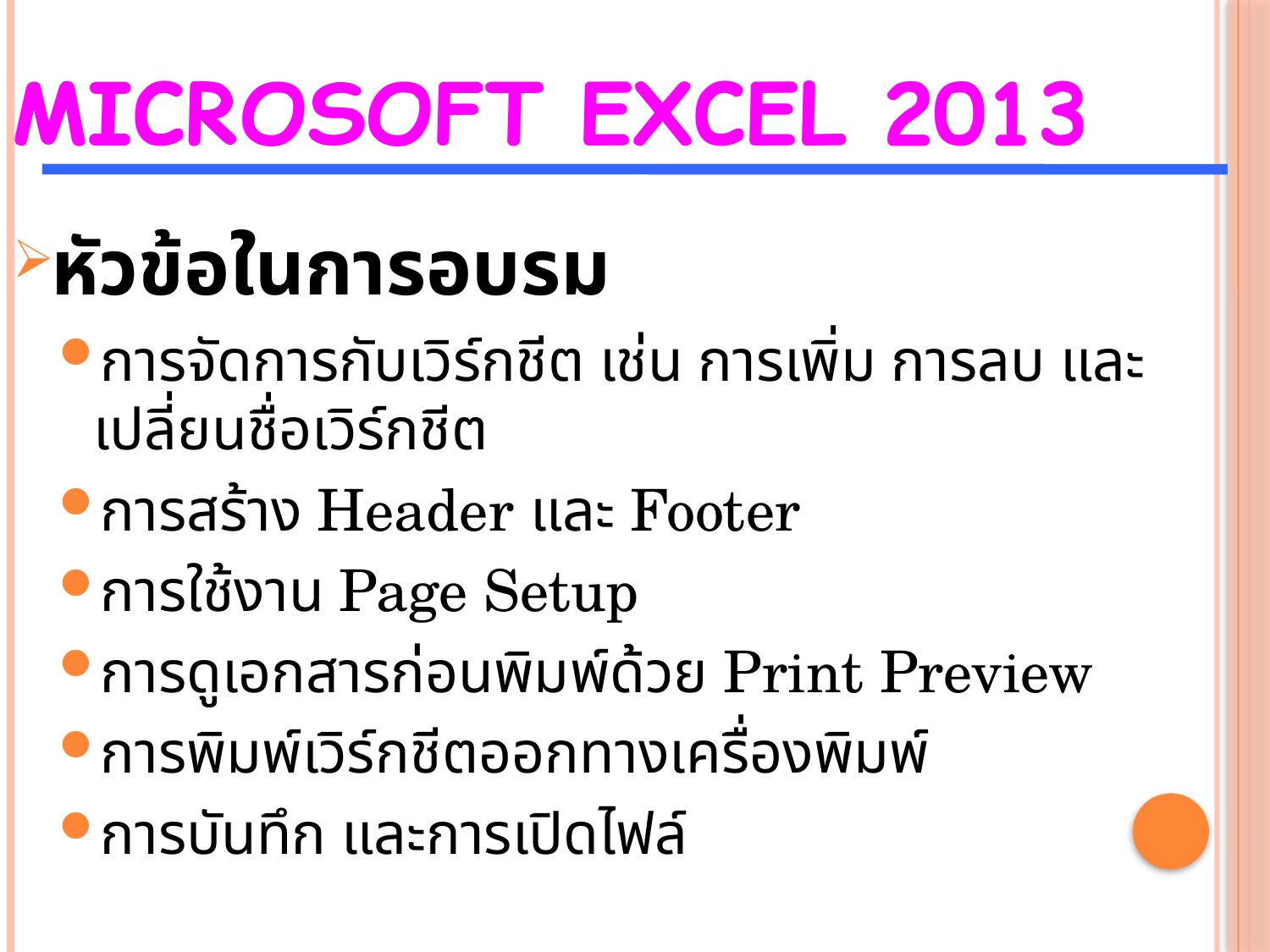

Microsoft excel 2013

หัวข้อในการอบรม
การจัดการกับเวิร์กชีต เช่น การเพิ่ม การลบ และเปลี่ยนชื่อเวิร์กชีต
การสร้าง Header และ Footer
การใช้งาน Page Setup
การดูเอกสารก่อนพิมพ์ด้วย Print Preview
การพิมพ์เวิร์กชีตออกทางเครื่องพิมพ์
การบันทึก และการเปิดไฟล์